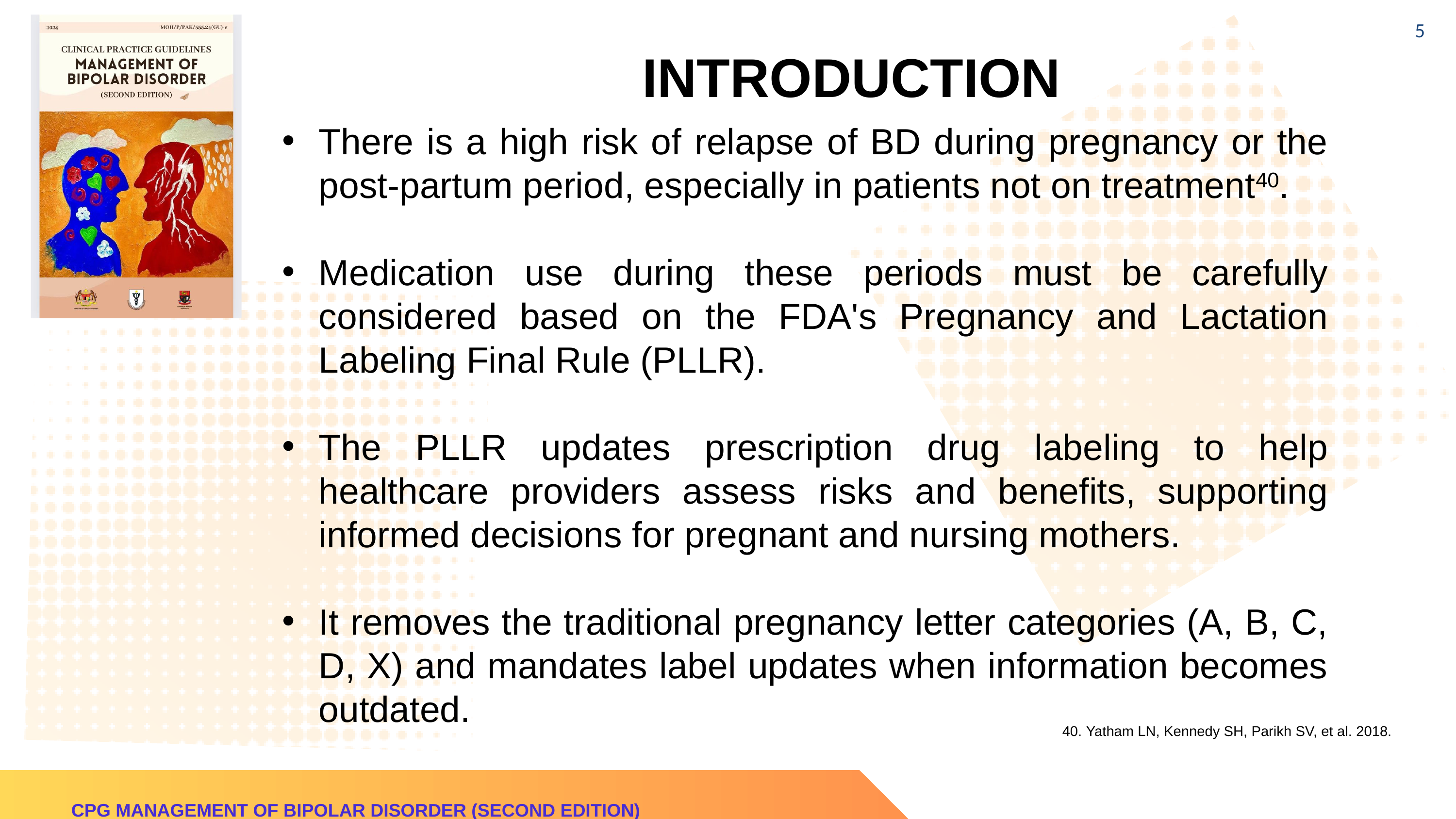

5
INTRODUCTION

There is a high risk of relapse of BD during pregnancy or the post-partum period, especially in patients not on treatment40.

Medication use during these periods must be carefully considered based on the FDA's Pregnancy and Lactation Labeling Final Rule (PLLR).

The PLLR updates prescription drug labeling to help healthcare providers assess risks and benefits, supporting informed decisions for pregnant and nursing mothers.

It removes the traditional pregnancy letter categories (A, B, C, D, X) and mandates label updates when information becomes outdated.

40. Yatham LN, Kennedy SH, Parikh SV, et al. 2018.

CPG MANAGEMENT OF BIPOLAR DISORDER (SECOND EDITION)